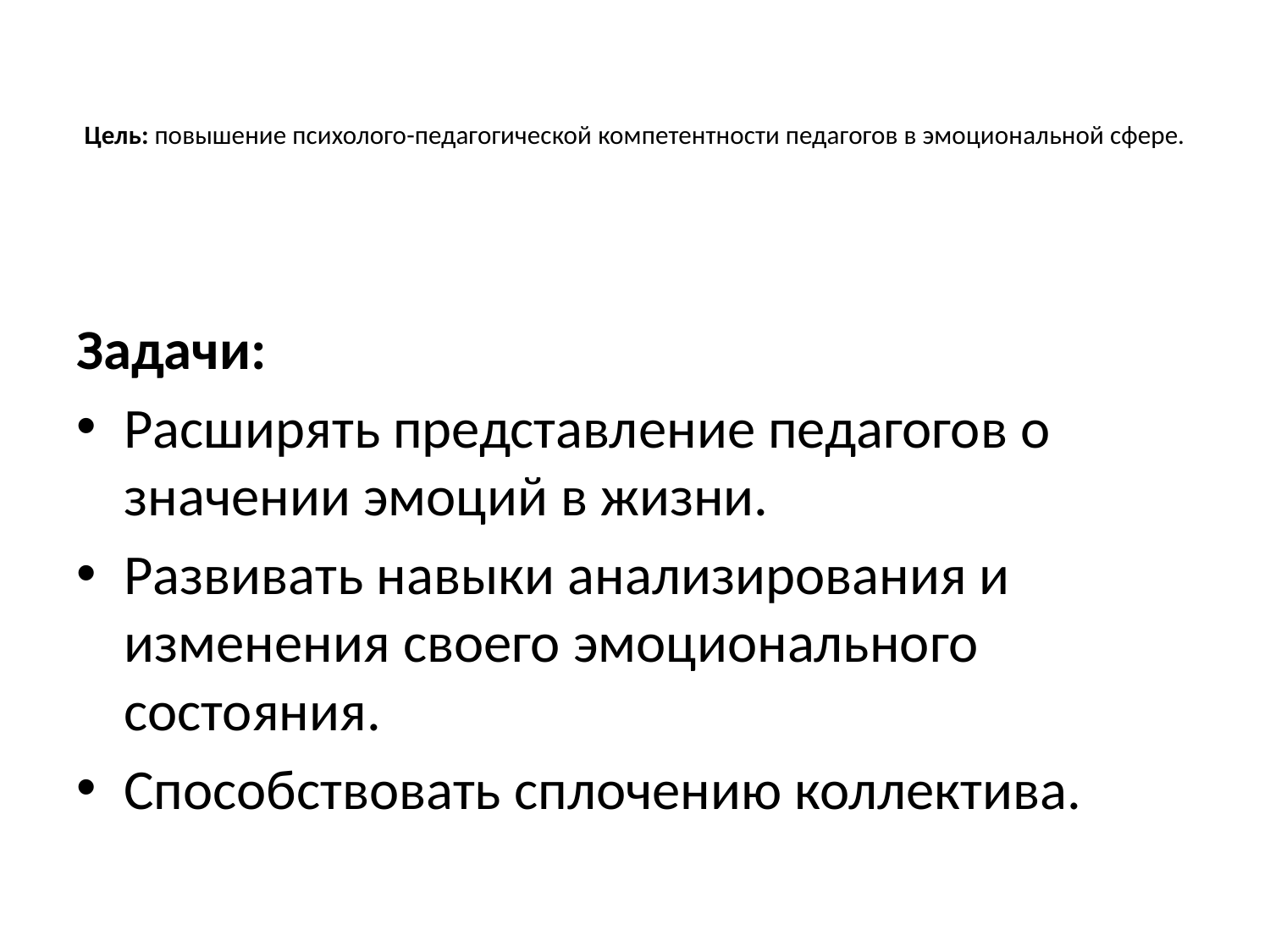

# Цель: повышение психолого-педагогической компетентности педагогов в эмоциональной сфере.
Задачи:
Расширять представление педагогов о значении эмоций в жизни.
Развивать навыки анализирования и изменения своего эмоционального состояния.
Способствовать сплочению коллектива.